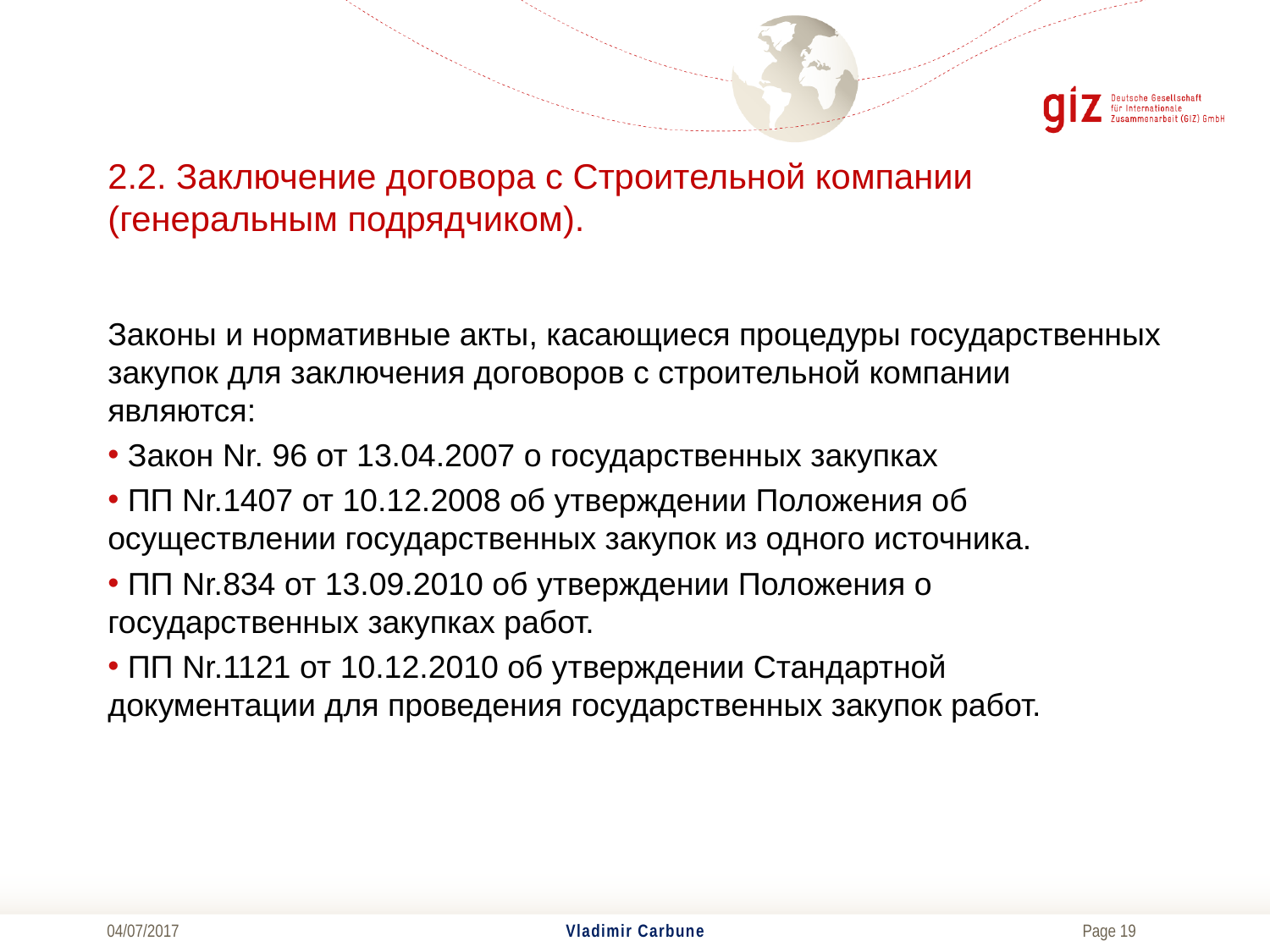

# 2.2. Заключение договора с Строительной компании (генеральным подрядчиком).

Законы и нормативные акты, касающиеся процедуры государственных закупок для заключения договоров с строительной компании являются:
 Закон Nr. 96 от 13.04.2007 о государственных закупках
 ПП Nr.1407 от 10.12.2008 об утверждении Положения об осуществлении государственных закупок из одного источника.
 ПП Nr.834 от 13.09.2010 об утверждении Положения о государственных закупках работ.
 ПП Nr.1121 от 10.12.2010 oб утверждении Стандартной документации для проведения государственных закупок работ.

04/07/2017
Vladimir Carbune